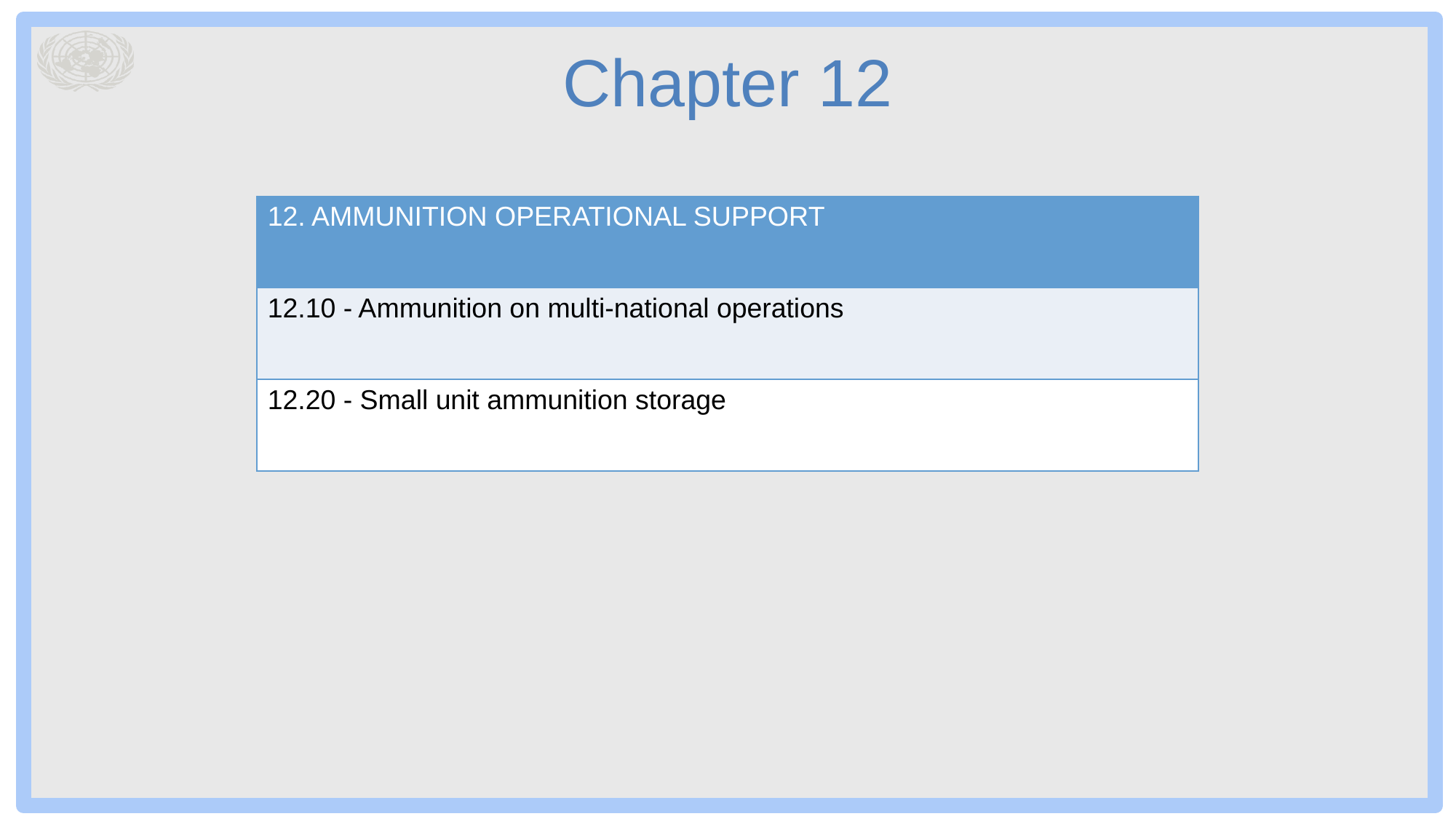

# Chapter 12
| 12. AMMUNITION OPERATIONAL SUPPORT |
| --- |
| 12.10 - Ammunition on multi-national operations |
| 12.20 - Small unit ammunition storage |